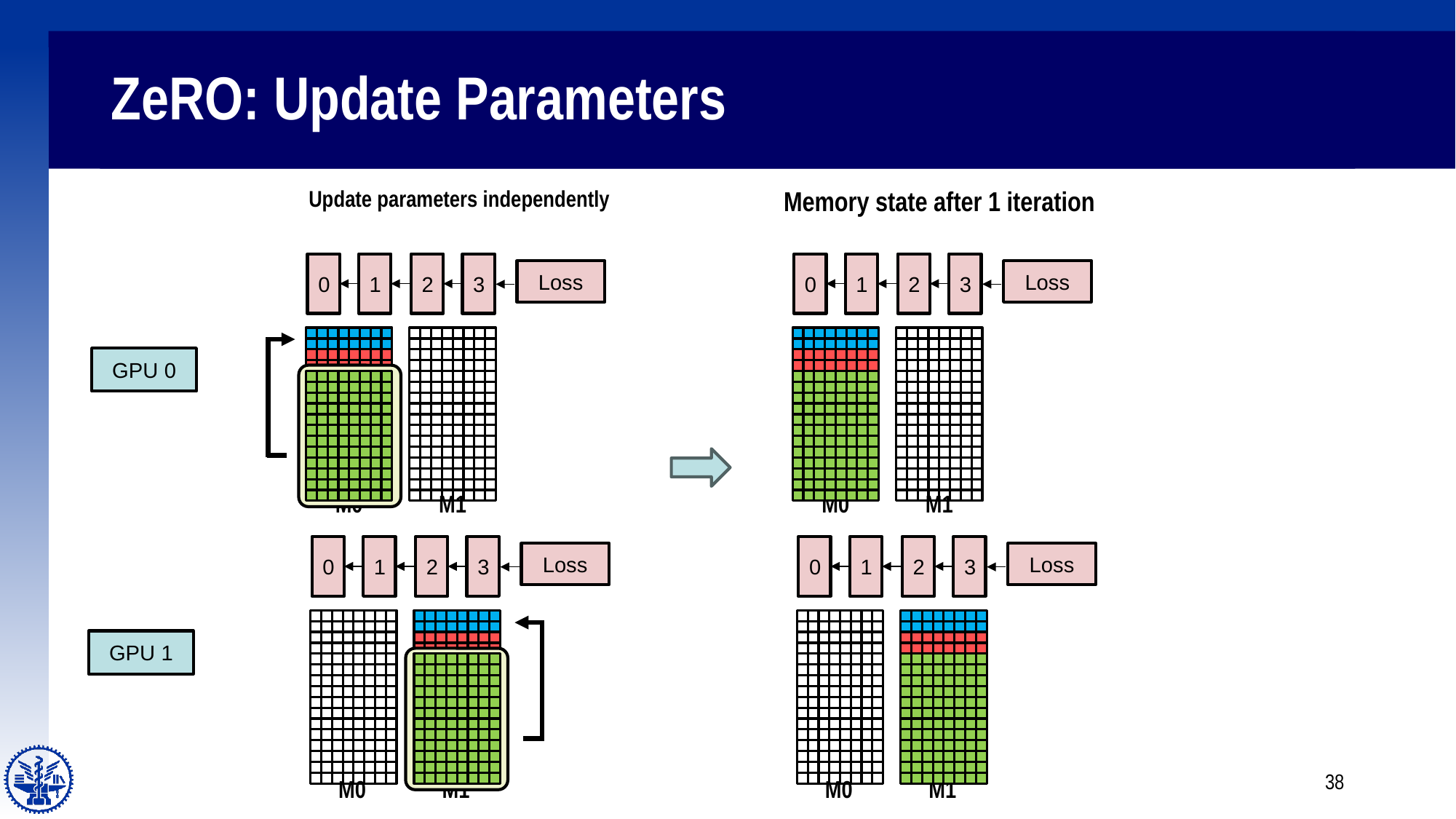

# ZeRO: Update Parameters
Update parameters independently
0
1
2
3
Loss

M0
M1
0
1
2
3
Loss

M0
M1
Memory state after 1 iteration
0
1
2
3
Loss

M0
M1
0
1
2
3
Loss

M0
M1
GPU 0

GPU 1
38